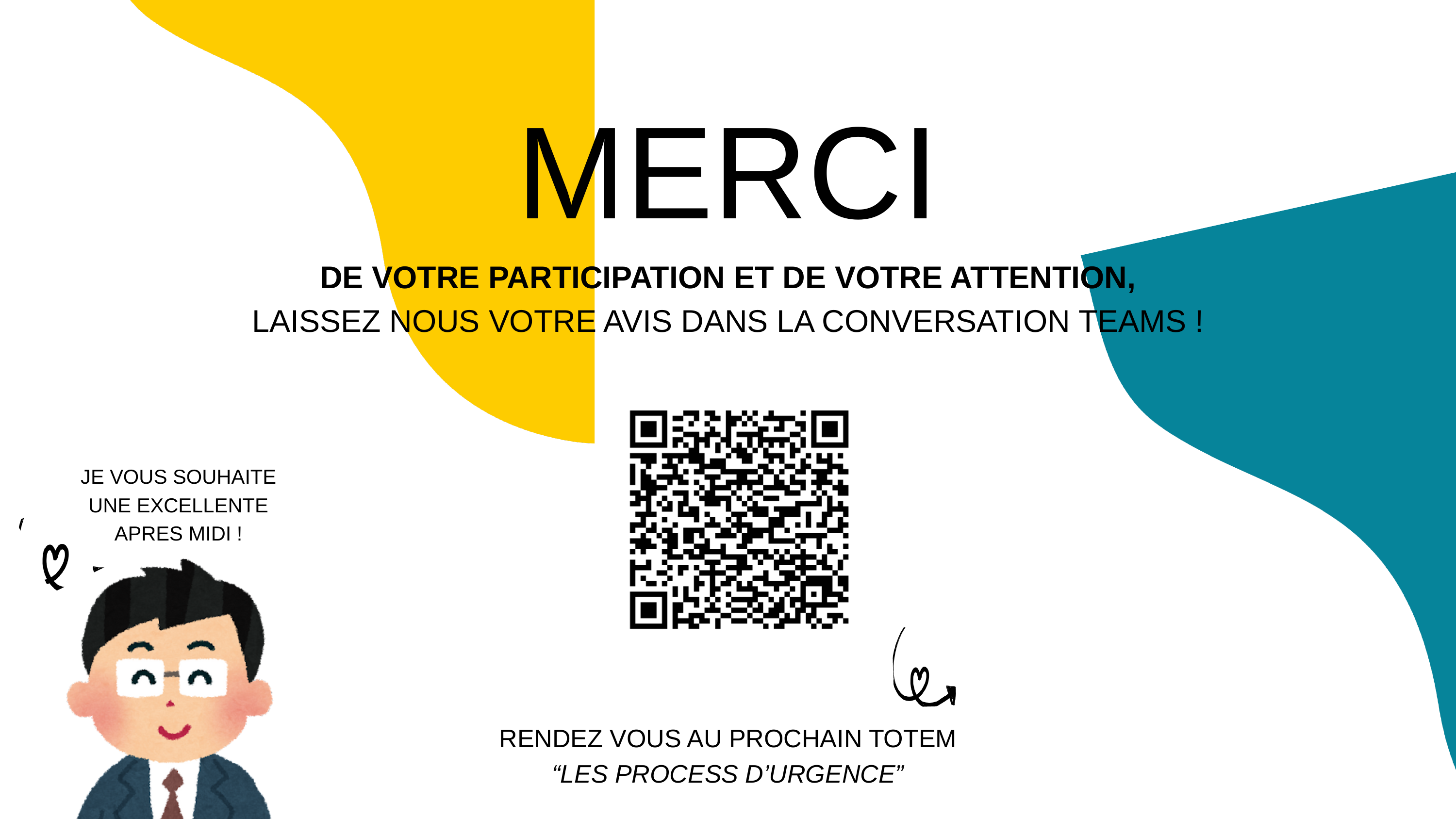

MERCI

DE VOTRE PARTICIPATION ET DE VOTRE ATTENTION,
LAISSEZ NOUS VOTRE AVIS DANS LA CONVERSATION TEAMS !

JE VOUS SOUHAITE UNE EXCELLENTE APRES MIDI !

RENDEZ VOUS AU PROCHAIN TOTEM
“LES PROCESS D’URGENCE”